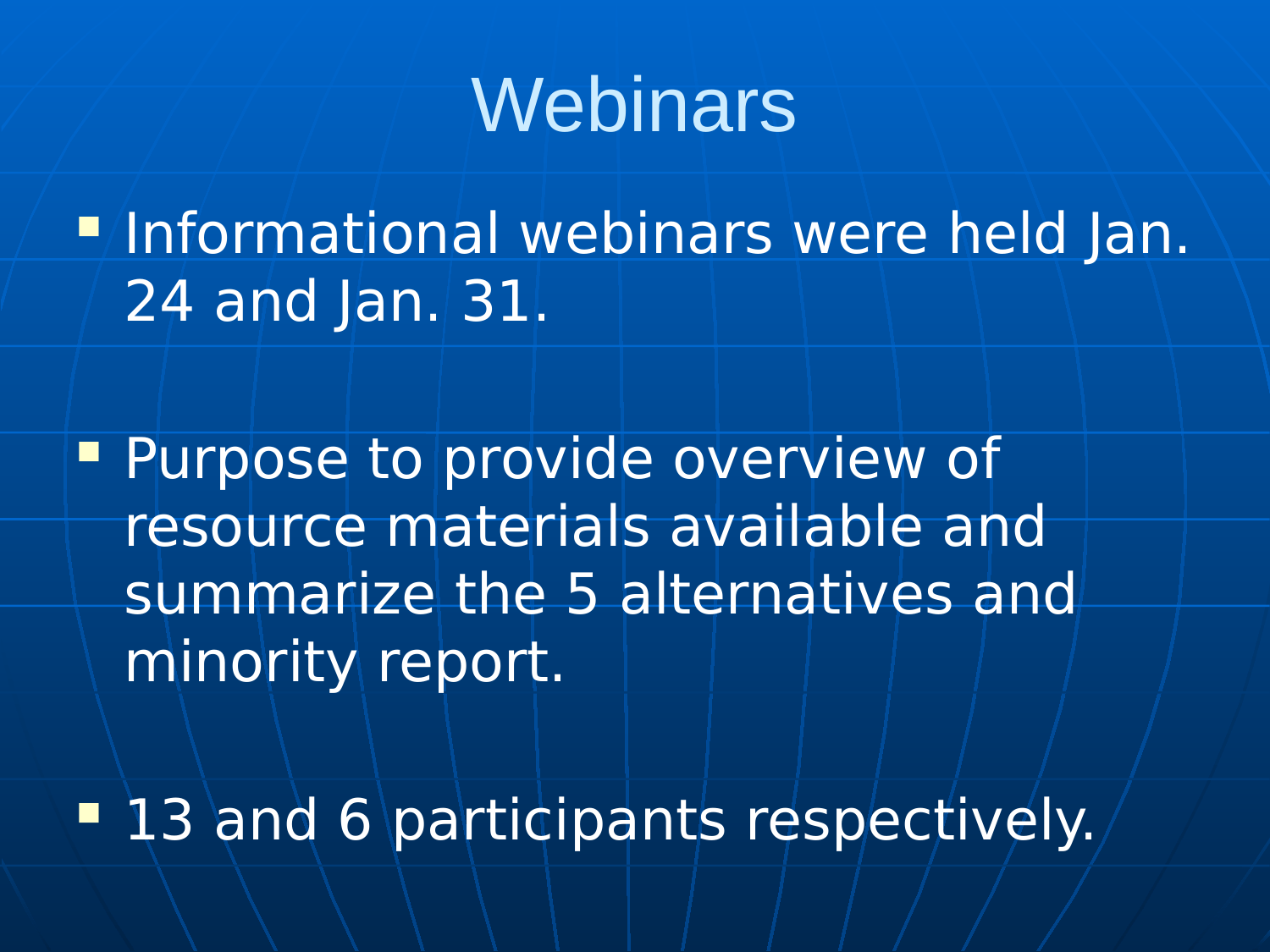

# Webinars
Informational webinars were held Jan. 24 and Jan. 31.

Purpose to provide overview of resource materials available and summarize the 5 alternatives and minority report.

13 and 6 participants respectively.